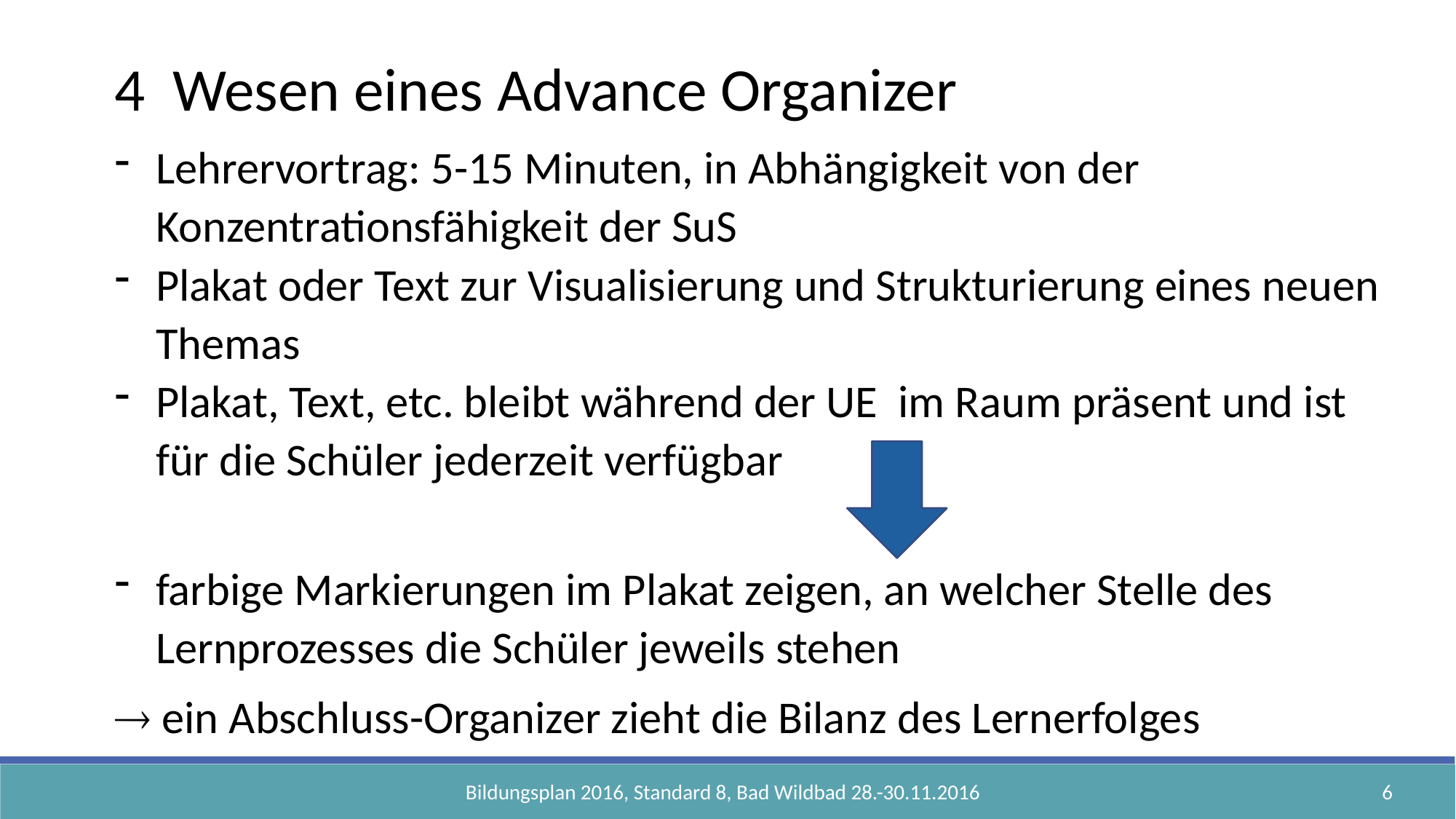

4  Wesen eines Advance Organizer
Lehrervortrag: 5-15 Minuten, in Abhängigkeit von der Konzentrationsfähigkeit der SuS
Plakat oder Text zur Visualisierung und Strukturierung eines neuen Themas
Plakat, Text, etc. bleibt während der UE  im Raum präsent und ist für die Schüler jederzeit verfügbar

farbige Markierungen im Plakat zeigen, an welcher Stelle des Lernprozesses die Schüler jeweils stehen
→ ein Abschluss-Organizer zieht die Bilanz des Lernerfolges